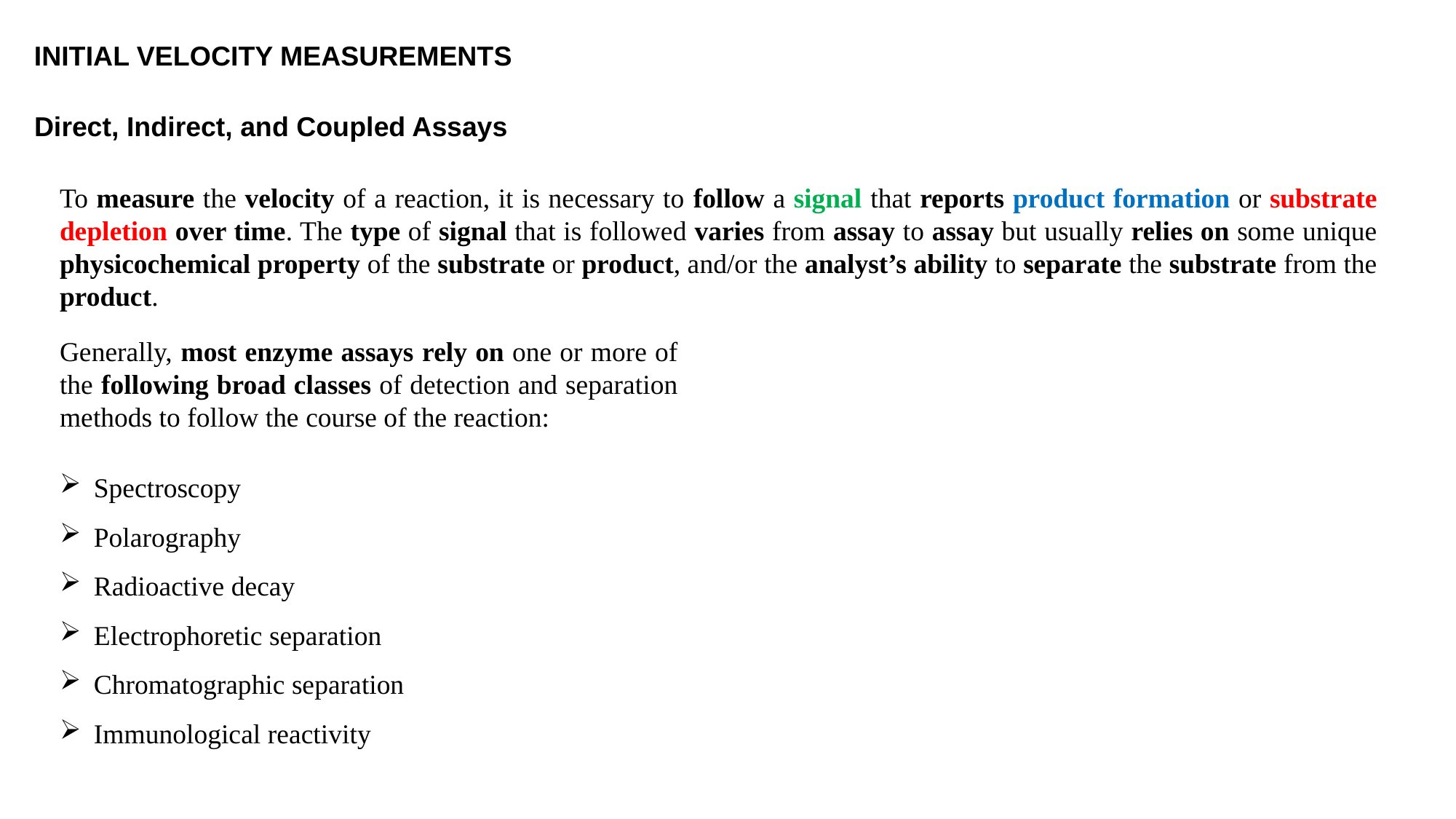

INITIAL VELOCITY MEASUREMENTS
Direct, Indirect, and Coupled Assays
To measure the velocity of a reaction, it is necessary to follow a signal that reports product formation or substrate depletion over time. The type of signal that is followed varies from assay to assay but usually relies on some unique physicochemical property of the substrate or product, and/or the analyst’s ability to separate the substrate from the product.
Generally, most enzyme assays rely on one or more of the following broad classes of detection and separation methods to follow the course of the reaction:
Spectroscopy
Polarography
Radioactive decay
Electrophoretic separation
Chromatographic separation
Immunological reactivity